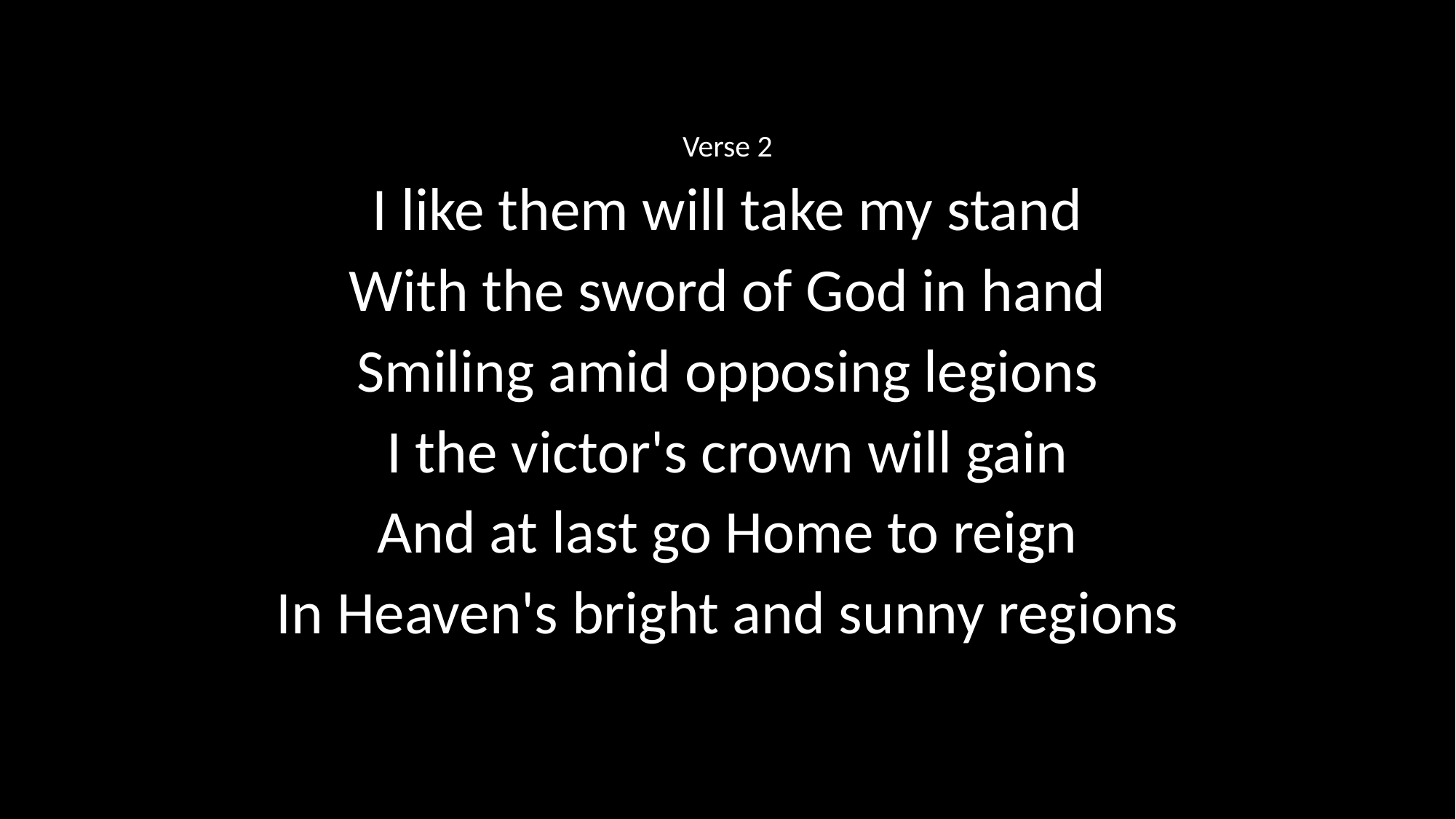

Verse 2
I like them will take my stand
With the sword of God in hand
Smiling amid opposing legions
I the victor's crown will gain
And at last go Home to reign
In Heaven's bright and sunny regions